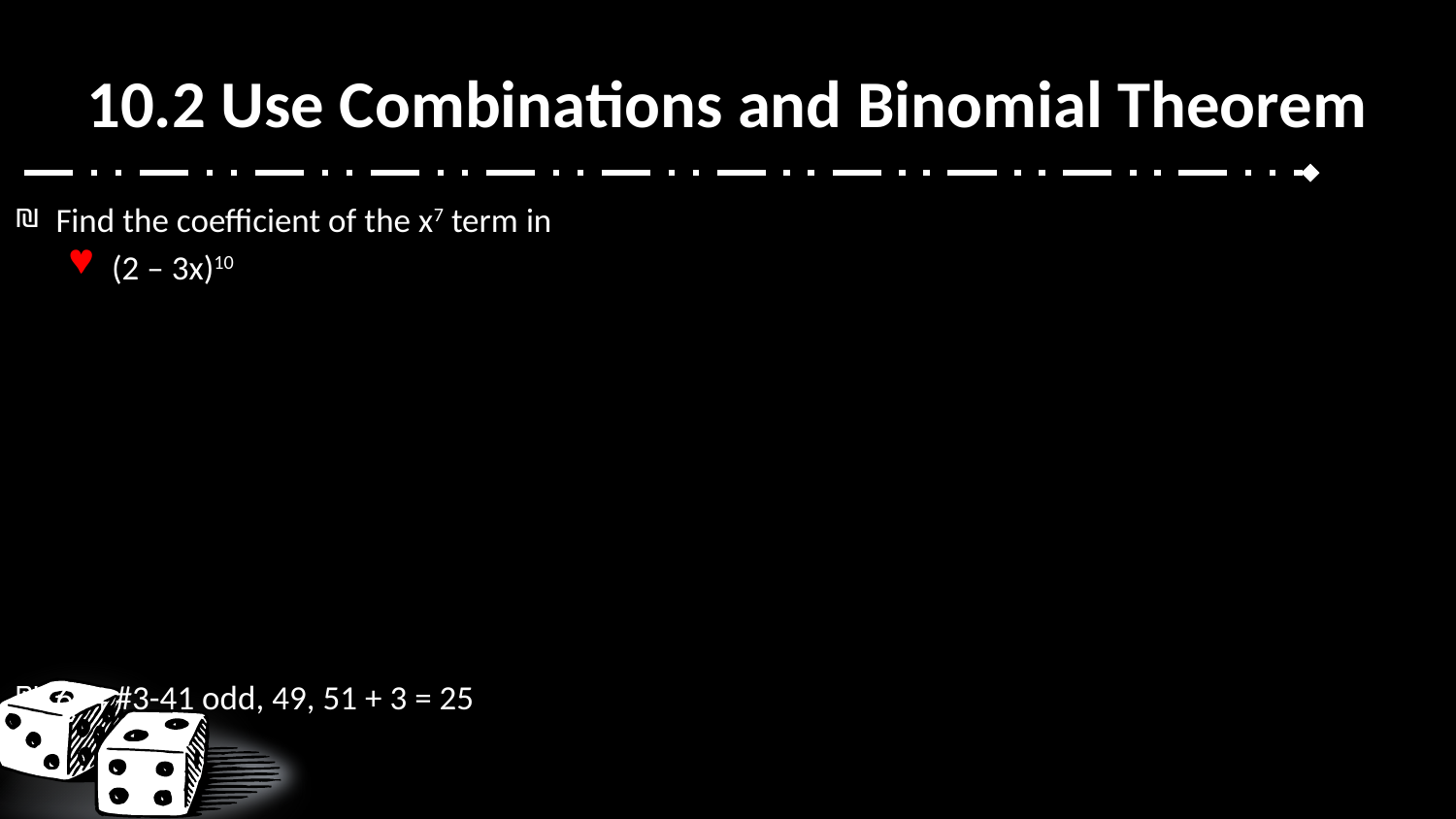

# 10.2 Use Combinations and Binomial Theorem
Find the coefficient of the x7 term in
 (2 – 3x)10

694 #3-41 odd, 49, 51 + 3 = 25